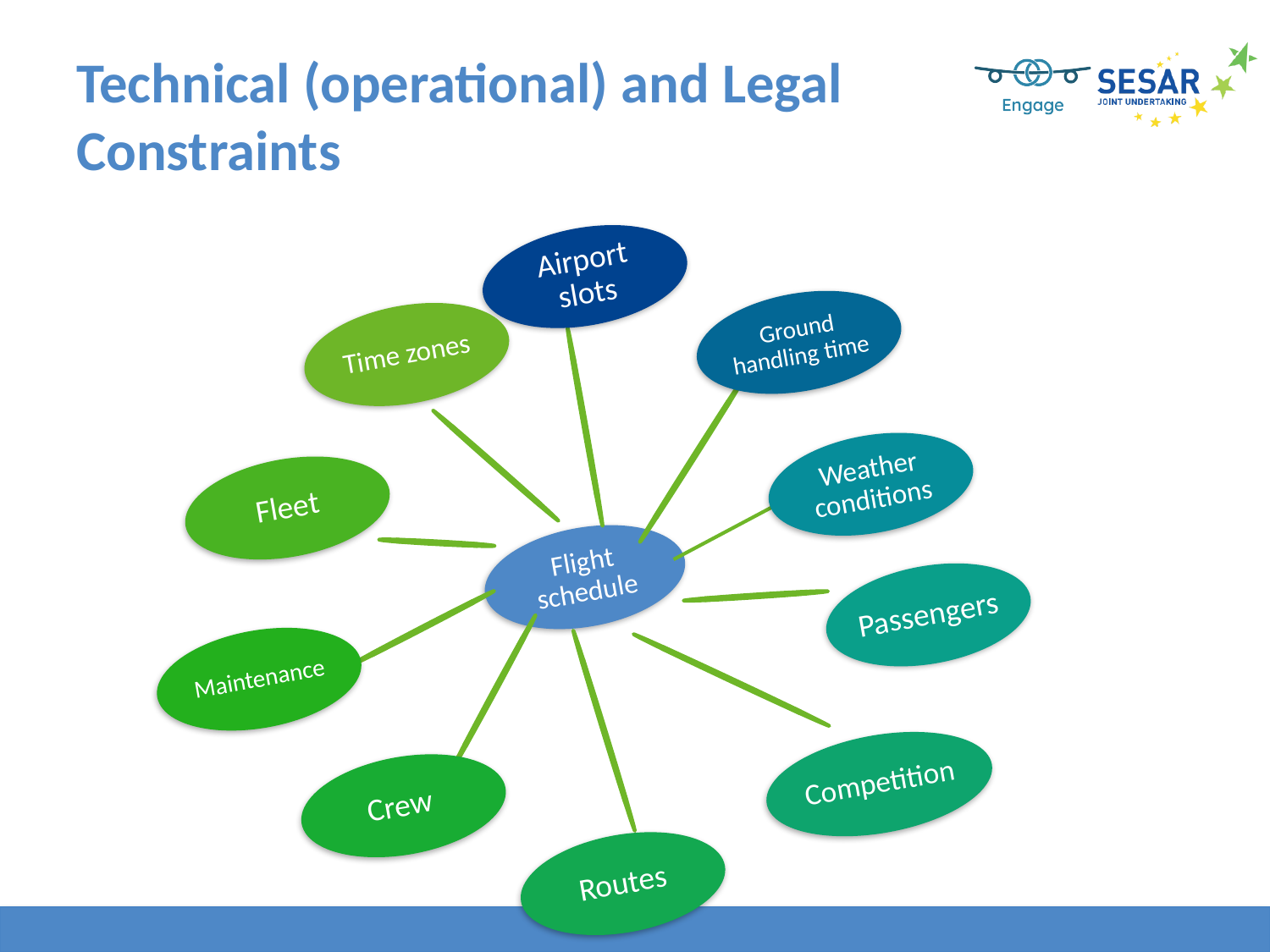

# Technical (operational) and Legal Constraints
Flight schedule

Airport slots

Ground handling time

Weather conditions

Passengers

Competition

Routes

Crew

Maintenance

Fleet

Time zones